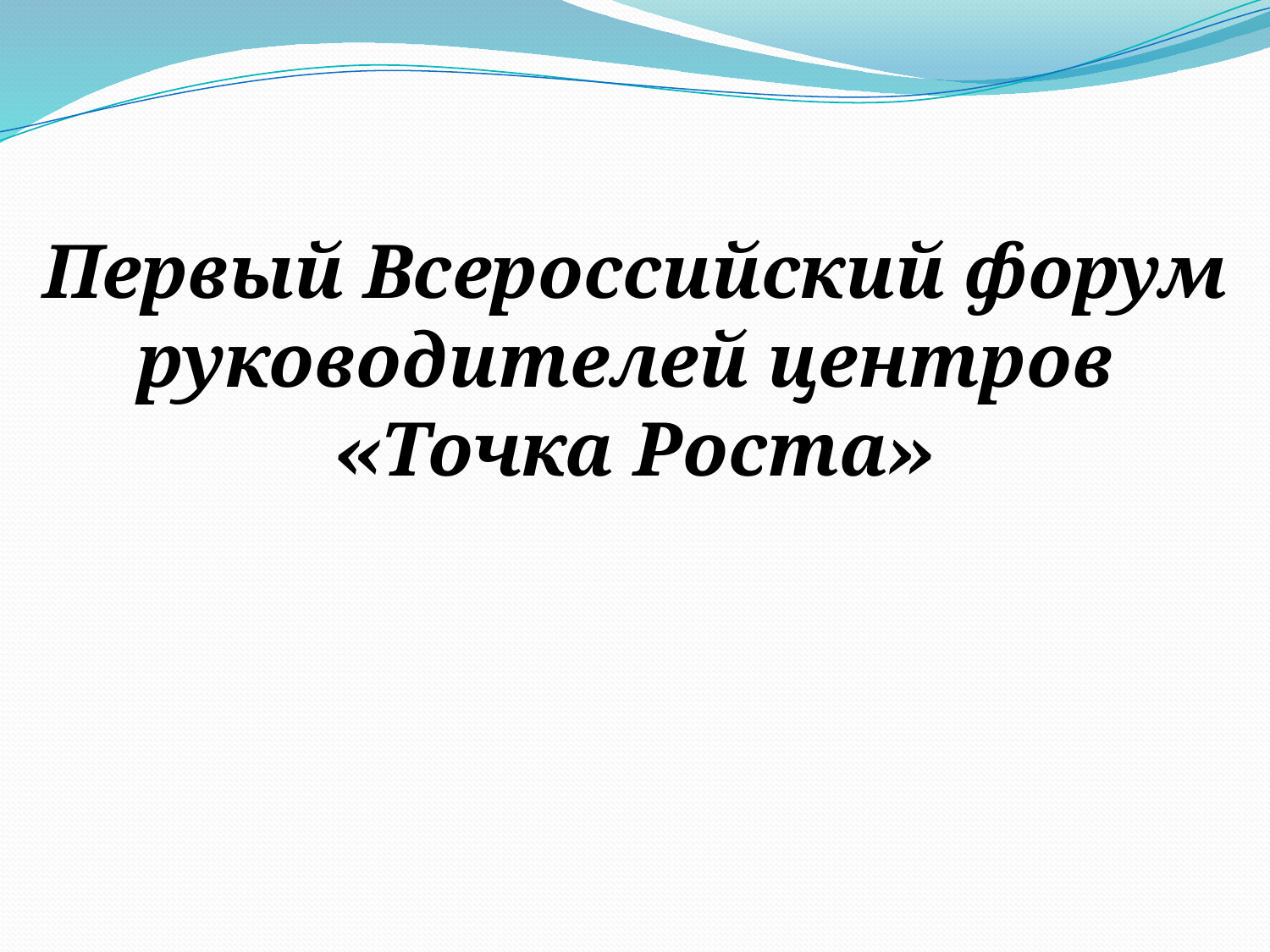

Первый Всероссийский форум руководителей центров
«Точка Роста»